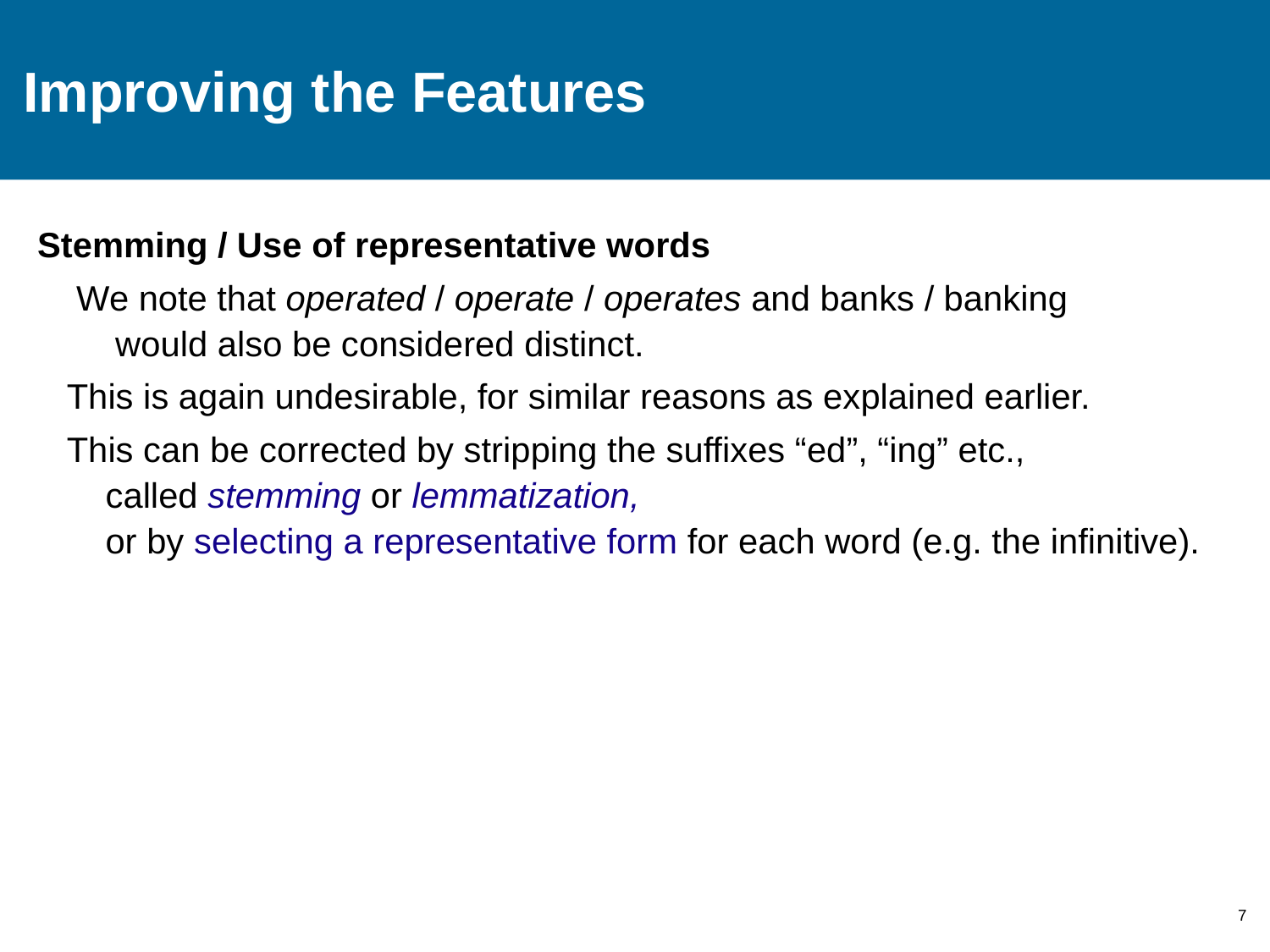

# Improving the Features
Stemming / Use of representative words
    We note that operated / operate / operates and banks / banking
        would also be considered distinct.
   This is again undesirable, for similar reasons as explained earlier.
   This can be corrected by stripping the suffixes “ed”, “ing” etc.,
       called stemming or lemmatization,
       or by selecting a representative form for each word (e.g. the infinitive).
7